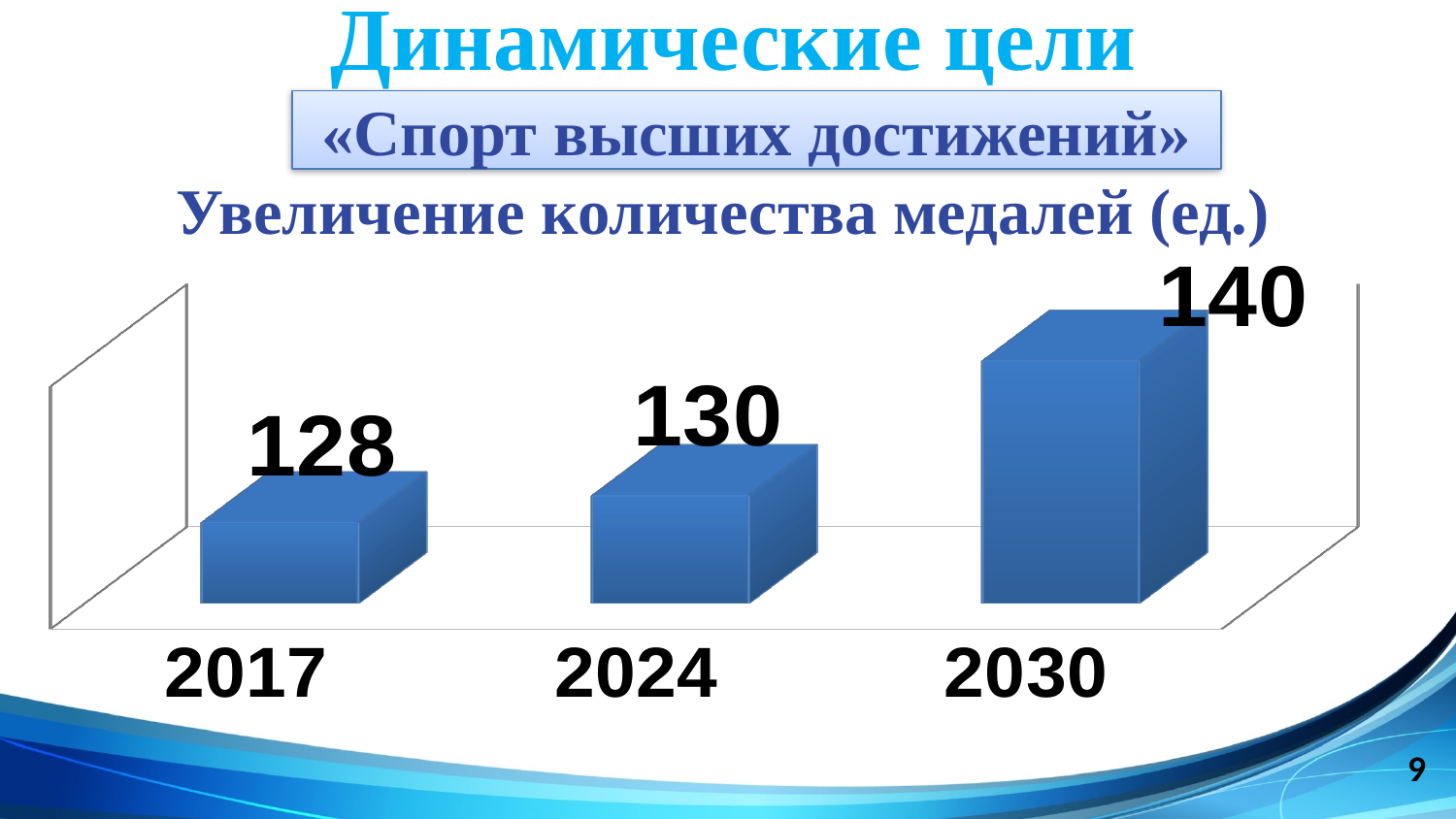

Динамические цели
«Спорт высших достижений»
Увеличение количества медалей (ед.)

[unsupported chart]

9